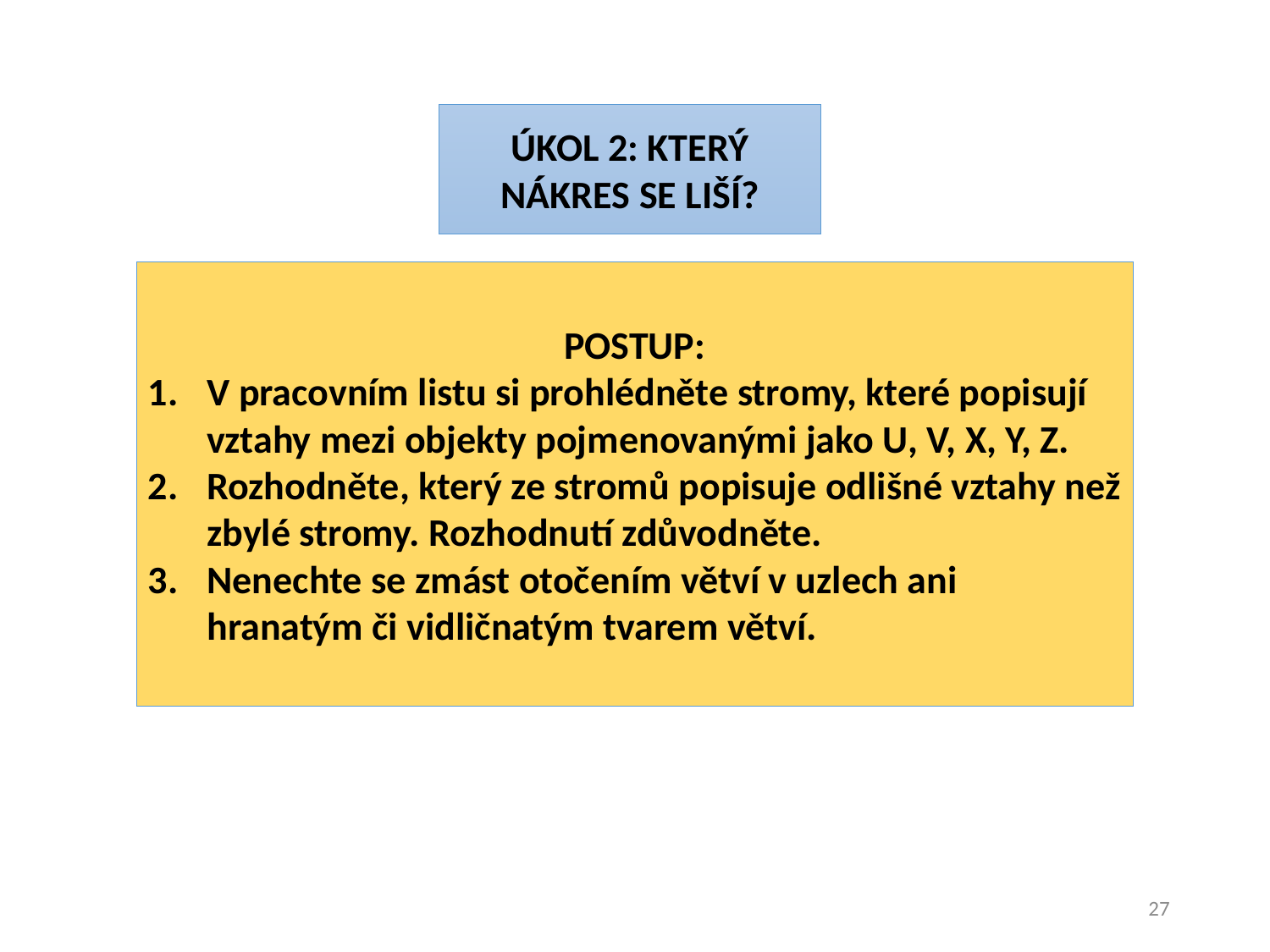

ÚKOL 2: KTERÝ NÁKRES SE LIŠÍ?
POSTUP:
V pracovním listu si prohlédněte stromy, které popisují vztahy mezi objekty pojmenovanými jako U, V, X, Y, Z.
Rozhodněte, který ze stromů popisuje odlišné vztahy než zbylé stromy. Rozhodnutí zdůvodněte.
Nenechte se zmást otočením větví v uzlech ani hranatým či vidličnatým tvarem větví.
27